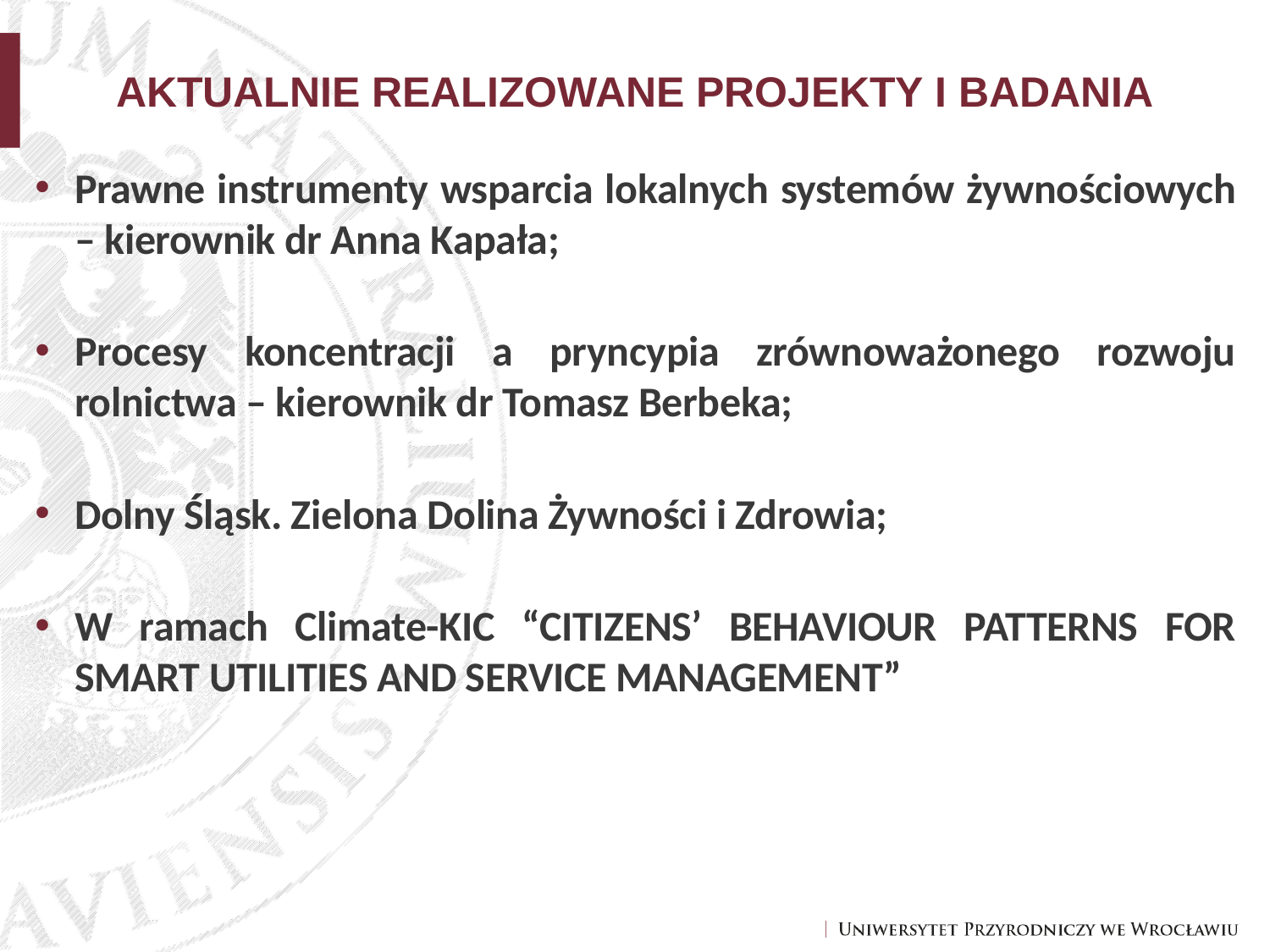

# AKTUALNIE REALIZOWANE PROJEKTY I BADANIA
Prawne instrumenty wsparcia lokalnych systemów żywnościowych – kierownik dr Anna Kapała;

Procesy koncentracji a pryncypia zrównoważonego rozwoju rolnictwa – kierownik dr Tomasz Berbeka;

Dolny Śląsk. Zielona Dolina Żywności i Zdrowia;

W ramach Climate-KIC “CITIZENS’ BEHAVIOUR PATTERNS FOR SMART UTILITIES AND SERVICE MANAGEMENT”